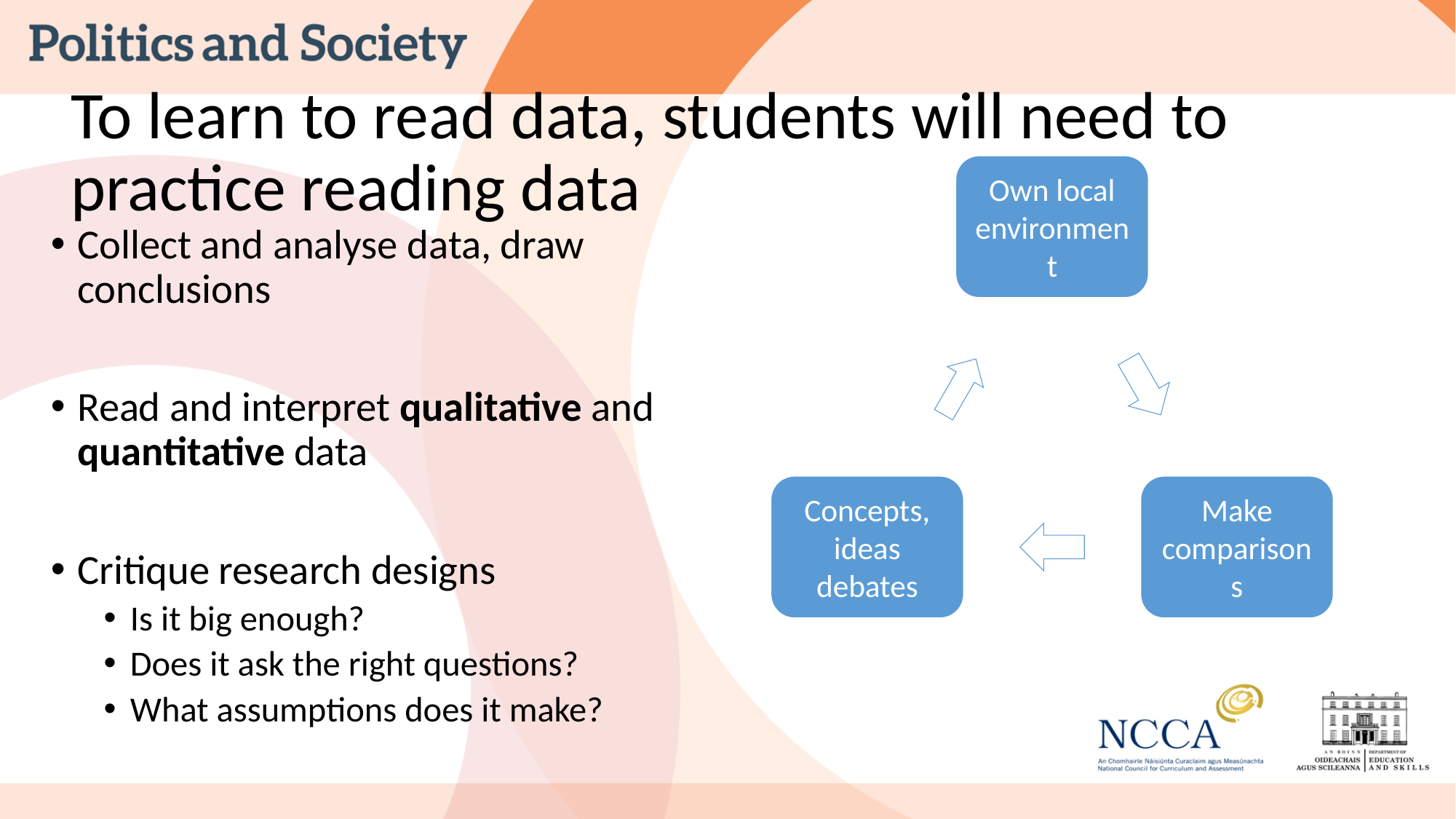

# To learn to read data, students will need to practice reading data
Make comparisons
Concepts, ideas debates
Collect and analyse data, draw conclusions

Read and interpret qualitative and quantitative data

Critique research designs
Is it big enough?
Does it ask the right questions?
What assumptions does it make?